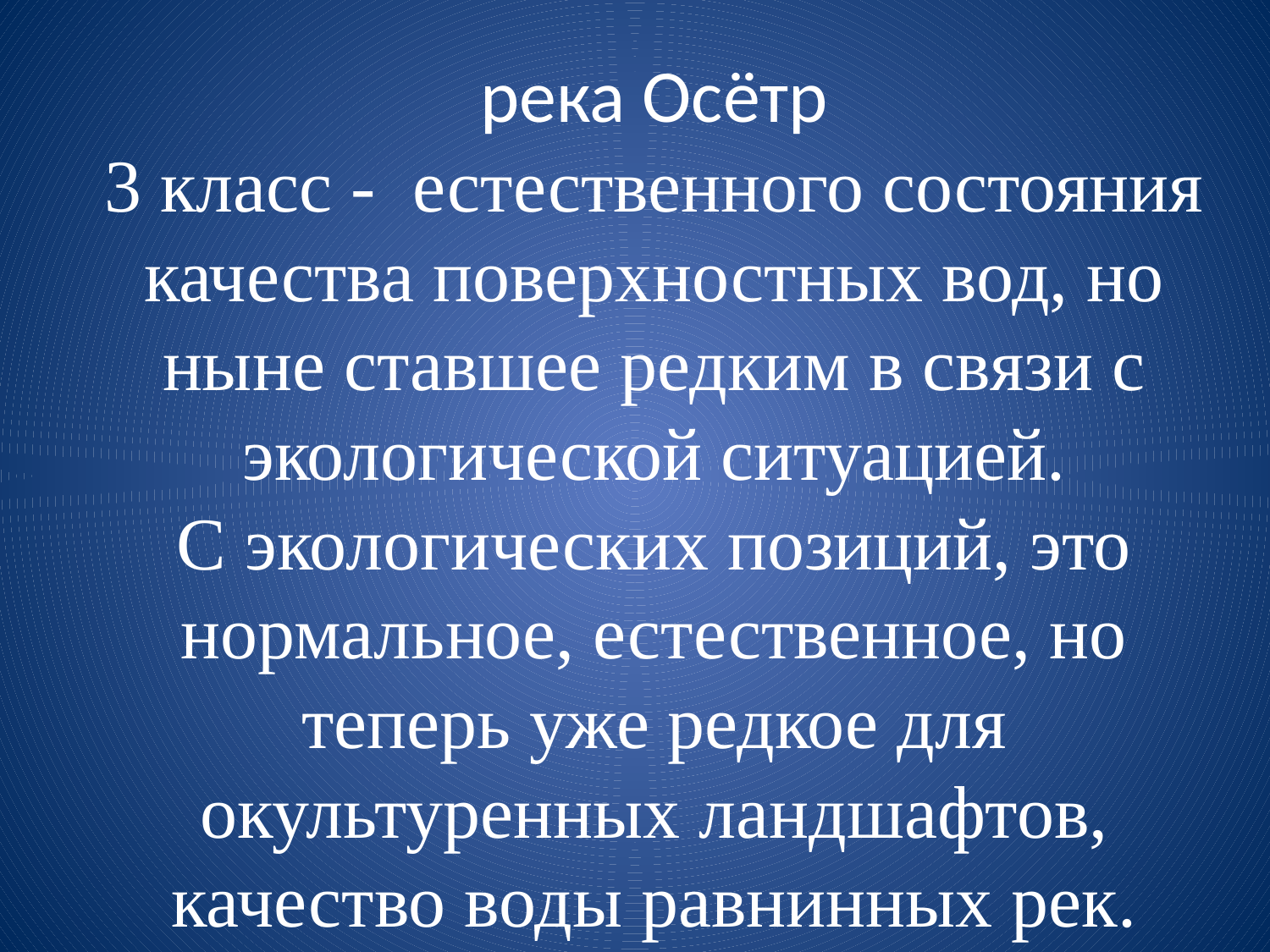

# река Осётр 3 класс -  естественного состояния качества поверхностных вод, но ныне ставшее редким в связи с экологической ситуацией. С экологических позиций, это нормальное, естественное, но теперь уже редкое для окультуренных ландшафтов, качество воды равнинных рек.